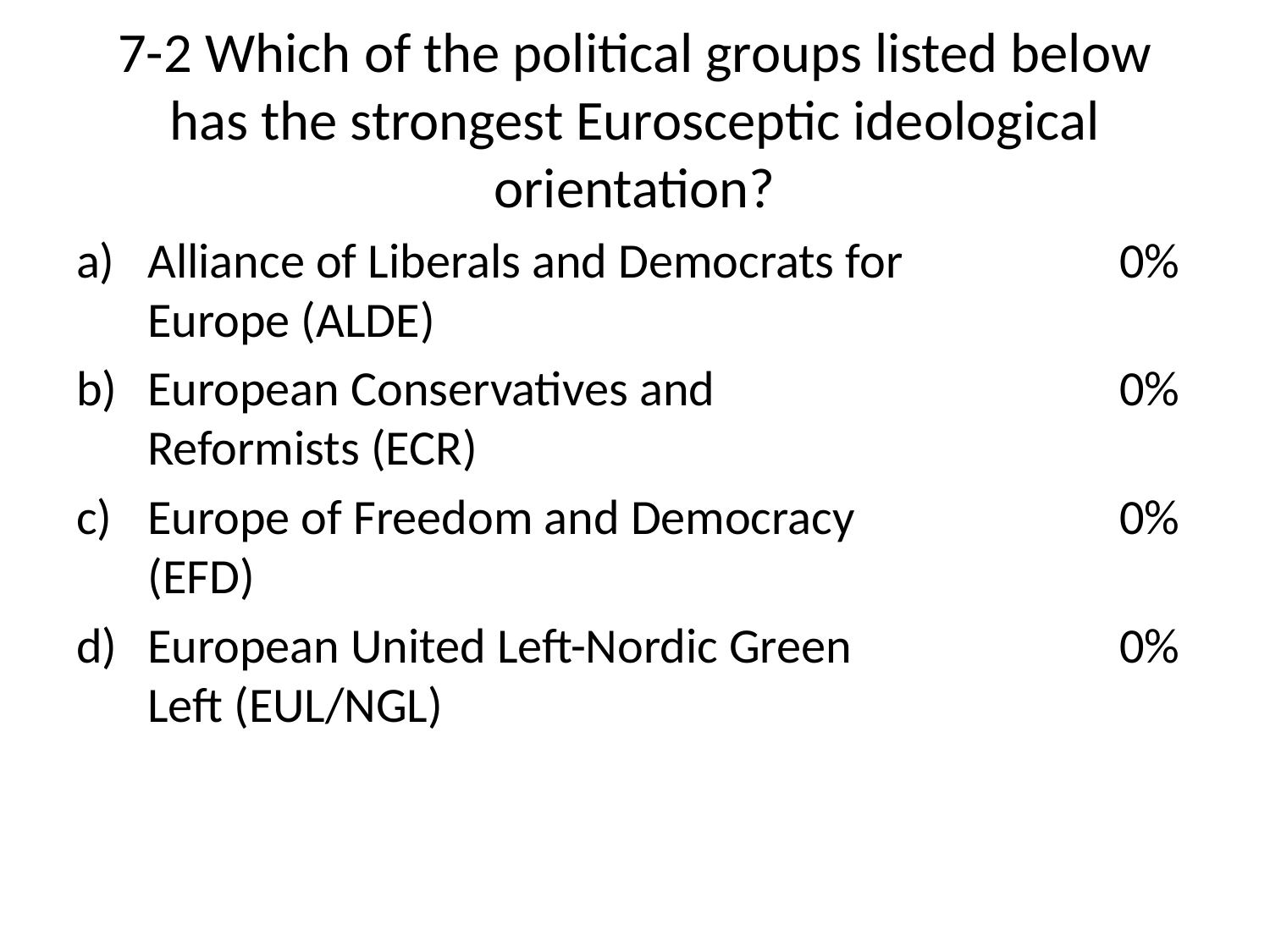

# 7-2 Which of the political groups listed below has the strongest Eurosceptic ideological orientation?
Alliance of Liberals and Democrats for Europe (ALDE)
European Conservatives and Reformists (ECR)
Europe of Freedom and Democracy (EFD)
European United Left-Nordic Green Left (EUL/NGL)
0%
0%
0%
0%